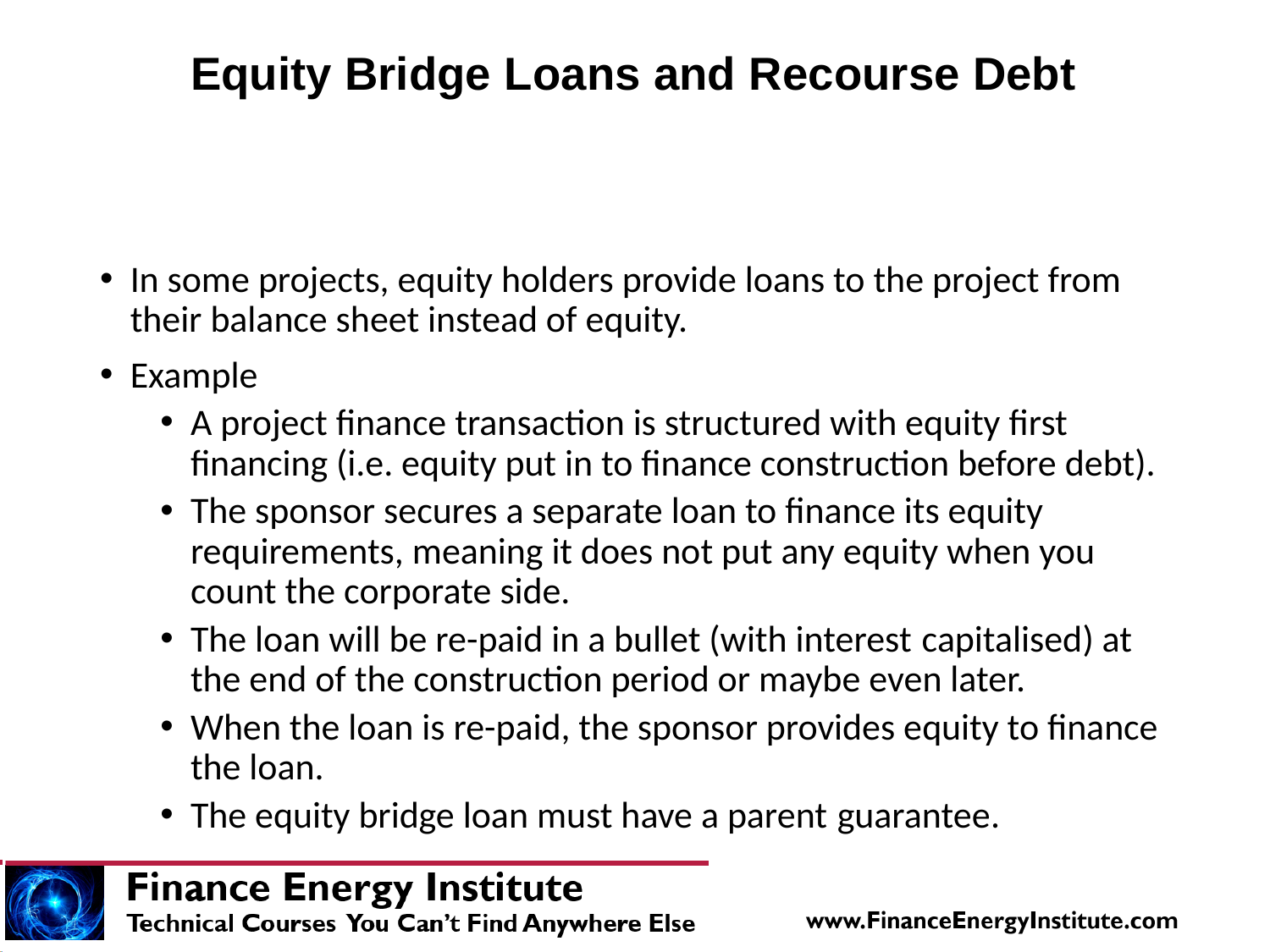

# Equity Bridge Loans and Recourse Debt
In some projects, equity holders provide loans to the project from their balance sheet instead of equity.
Example
A project finance transaction is structured with equity first financing (i.e. equity put in to finance construction before debt).
The sponsor secures a separate loan to finance its equity requirements, meaning it does not put any equity when you count the corporate side.
The loan will be re-paid in a bullet (with interest capitalised) at the end of the construction period or maybe even later.
When the loan is re-paid, the sponsor provides equity to finance the loan.
The equity bridge loan must have a parent guarantee.